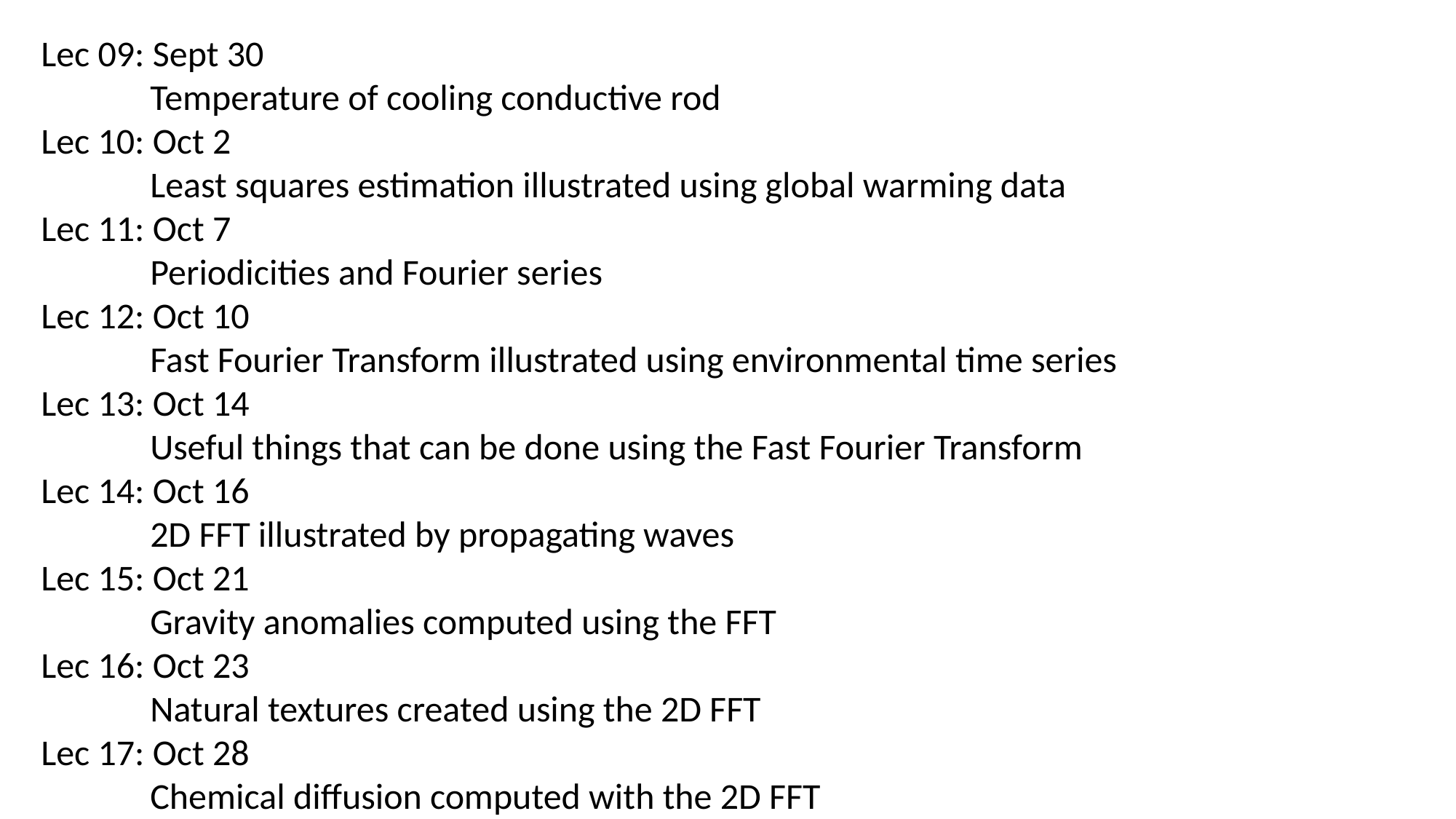

Lec 09: Sept 30
	Temperature of cooling conductive rod
Lec 10: Oct 2
	Least squares estimation illustrated using global warming data
Lec 11: Oct 7
	Periodicities and Fourier series
Lec 12: Oct 10
	Fast Fourier Transform illustrated using environmental time series
Lec 13: Oct 14
	Useful things that can be done using the Fast Fourier Transform
Lec 14: Oct 16
	2D FFT illustrated by propagating waves
Lec 15: Oct 21
	Gravity anomalies computed using the FFT
Lec 16: Oct 23
	Natural textures created using the 2D FFT
Lec 17: Oct 28
	Chemical diffusion computed with the 2D FFT